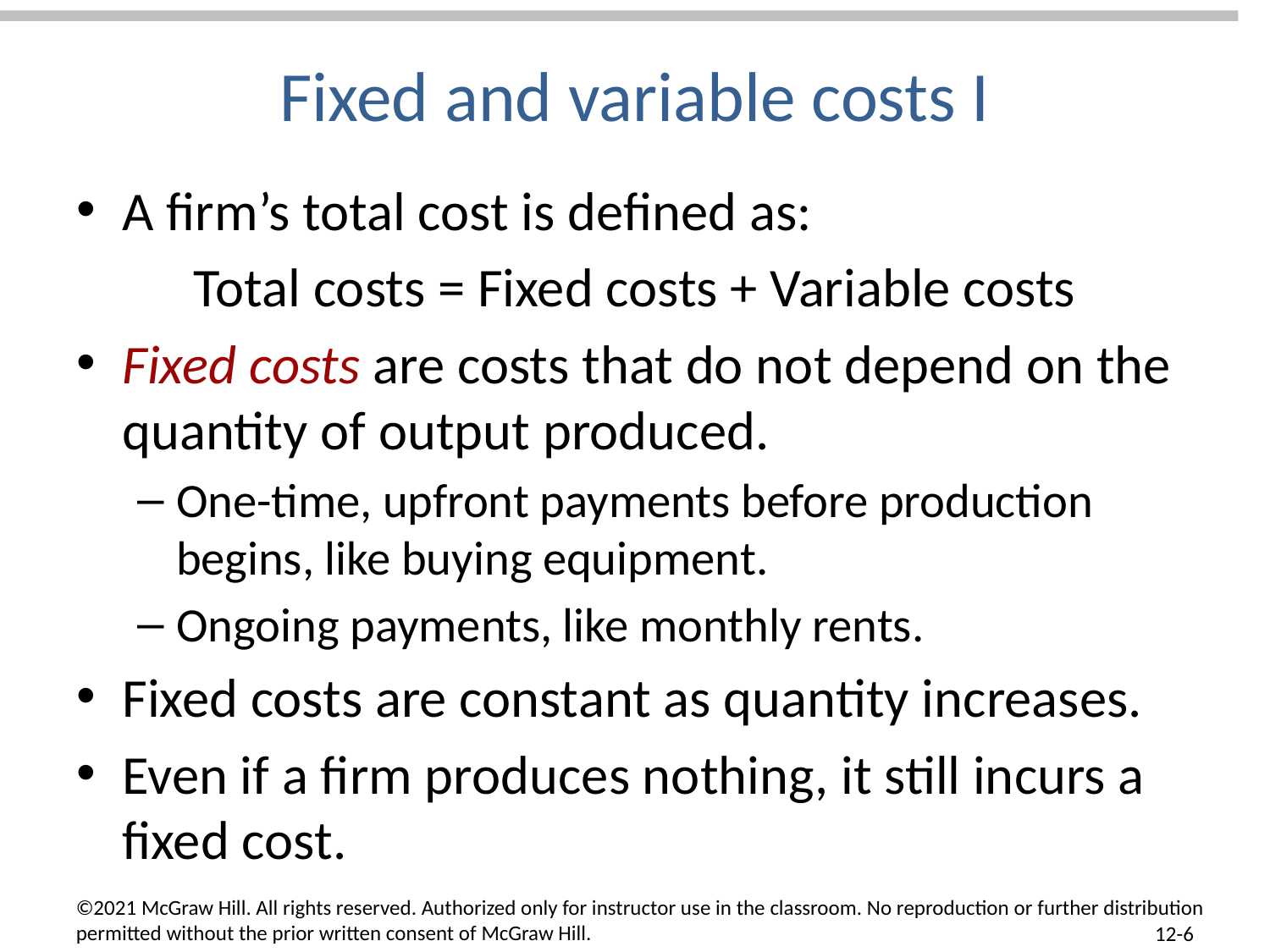

# Fixed and variable costs I
A firm’s total cost is defined as:
Total costs = Fixed costs + Variable costs
Fixed costs are costs that do not depend on the quantity of output produced.
One-time, upfront payments before production begins, like buying equipment.
Ongoing payments, like monthly rents.
Fixed costs are constant as quantity increases.
Even if a firm produces nothing, it still incurs a fixed cost.